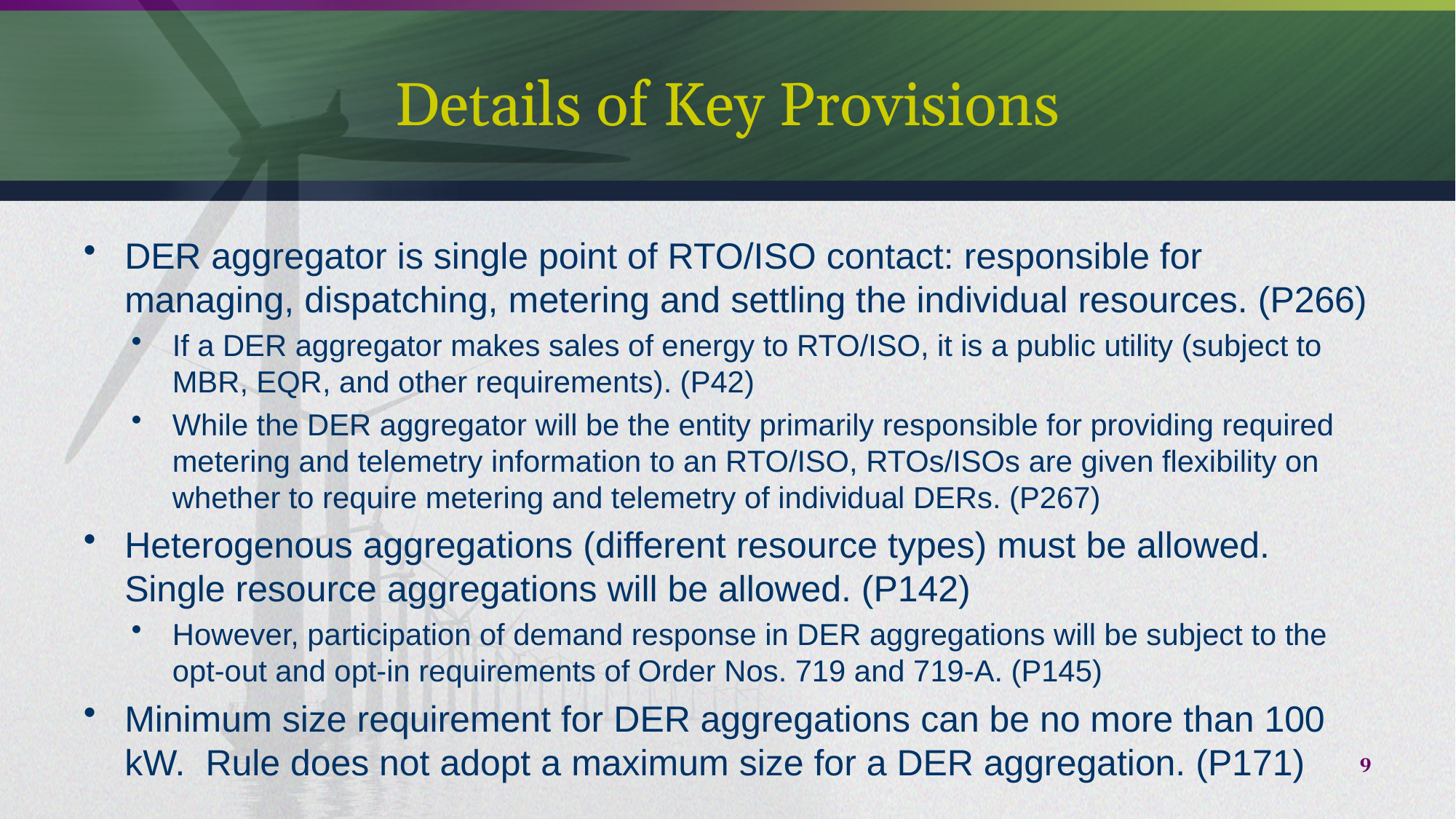

# Details of Key Provisions
DER aggregator is single point of RTO/ISO contact: responsible for managing, dispatching, metering and settling the individual resources. (P266)
If a DER aggregator makes sales of energy to RTO/ISO, it is a public utility (subject to MBR, EQR, and other requirements). (P42)
While the DER aggregator will be the entity primarily responsible for providing required metering and telemetry information to an RTO/ISO, RTOs/ISOs are given flexibility on whether to require metering and telemetry of individual DERs. (P267)
Heterogenous aggregations (different resource types) must be allowed. Single resource aggregations will be allowed. (P142)
However, participation of demand response in DER aggregations will be subject to the opt-out and opt-in requirements of Order Nos. 719 and 719-A. (P145)
Minimum size requirement for DER aggregations can be no more than 100 kW.  Rule does not adopt a maximum size for a DER aggregation. (P171)
9